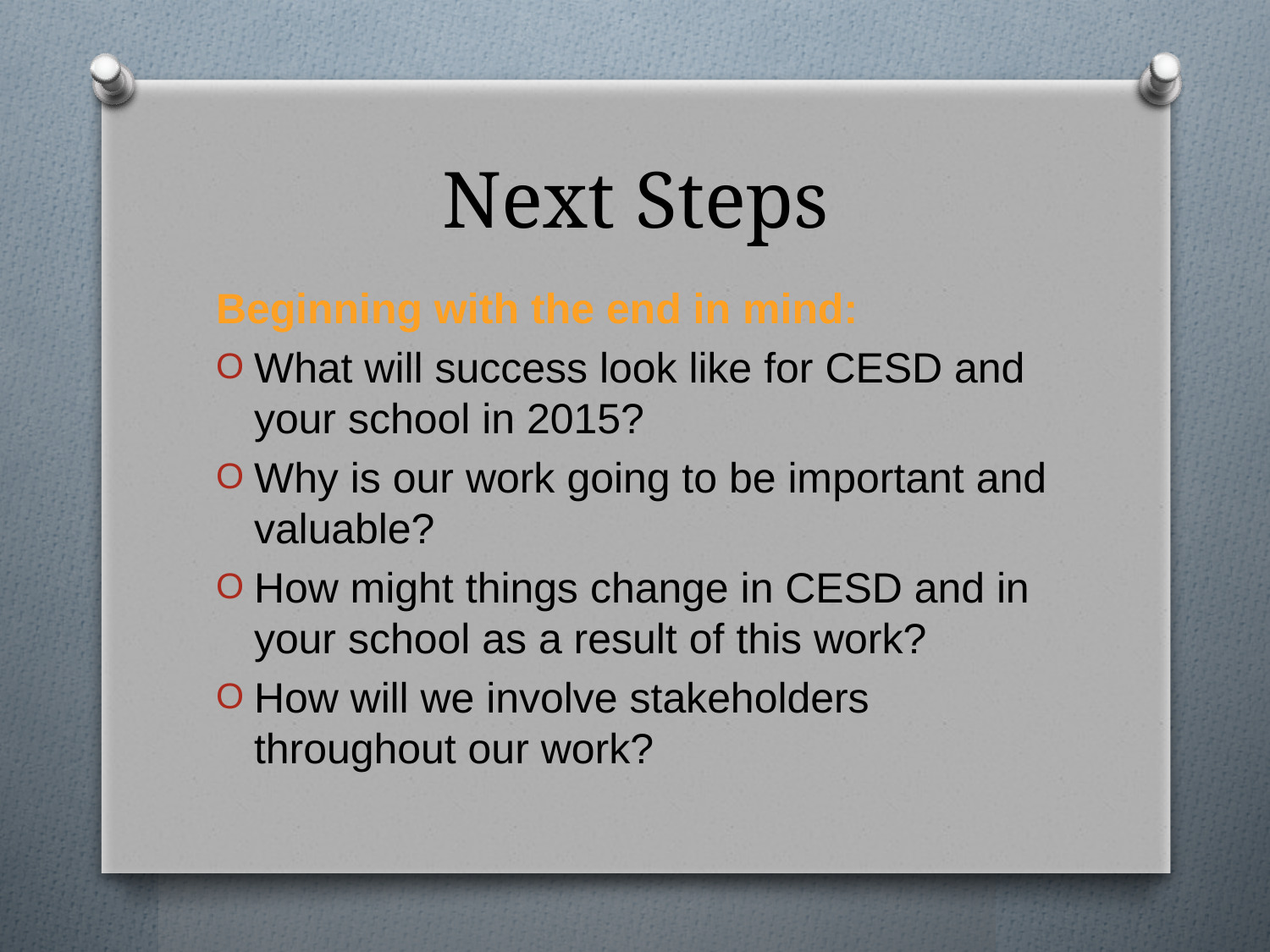

# Next Steps
Beginning with the end in mind:
What will success look like for CESD and your school in 2015?
Why is our work going to be important and valuable?
How might things change in CESD and in your school as a result of this work?
How will we involve stakeholders throughout our work?